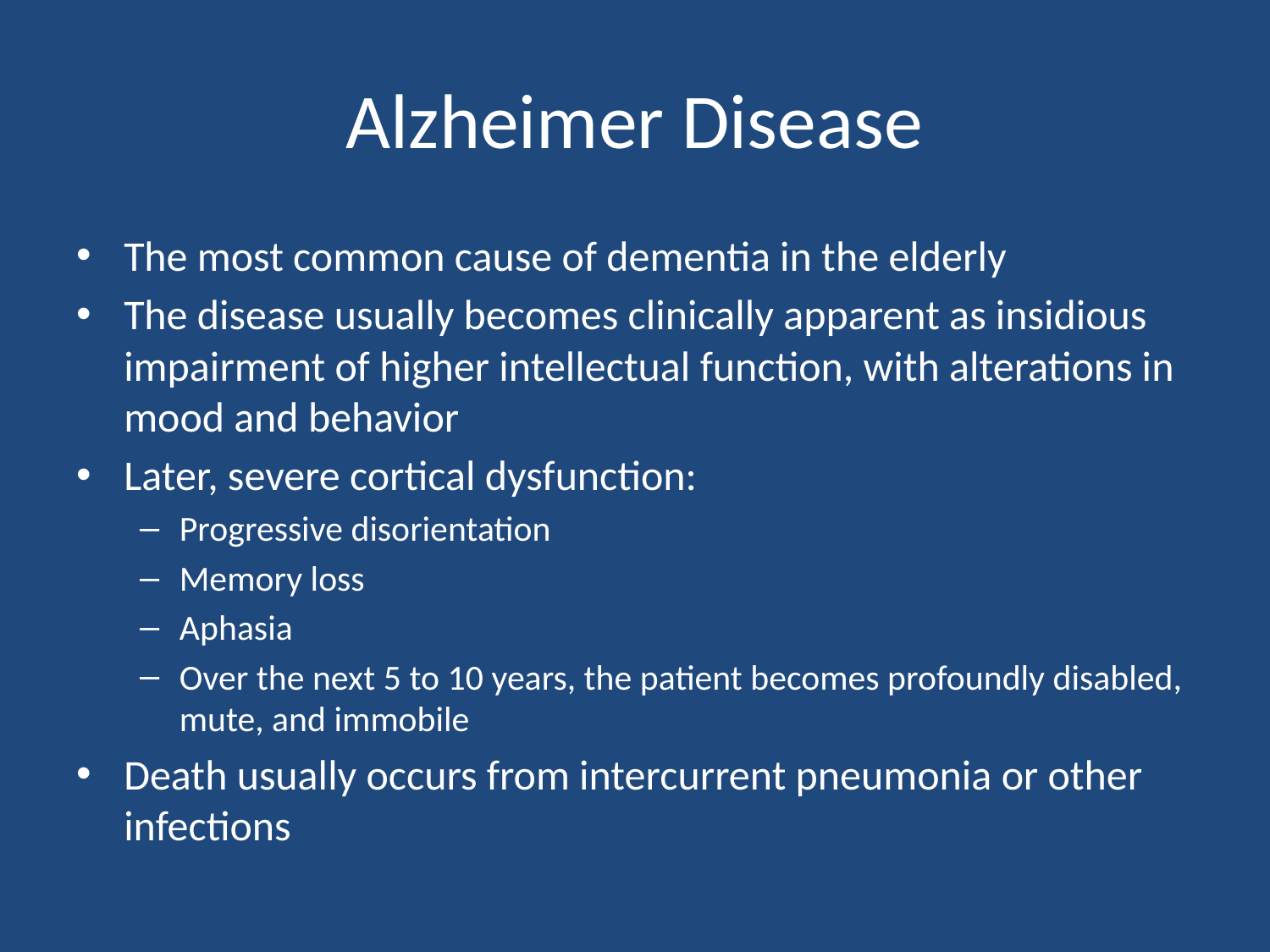

# Alzheimer Disease
The most common cause of dementia in the elderly
The disease usually becomes clinically apparent as insidious impairment of higher intellectual function, with alterations in mood and behavior
Later, severe cortical dysfunction:
Progressive disorientation
Memory loss
Aphasia
Over the next 5 to 10 years, the patient becomes profoundly disabled, mute, and immobile
Death usually occurs from intercurrent pneumonia or other infections